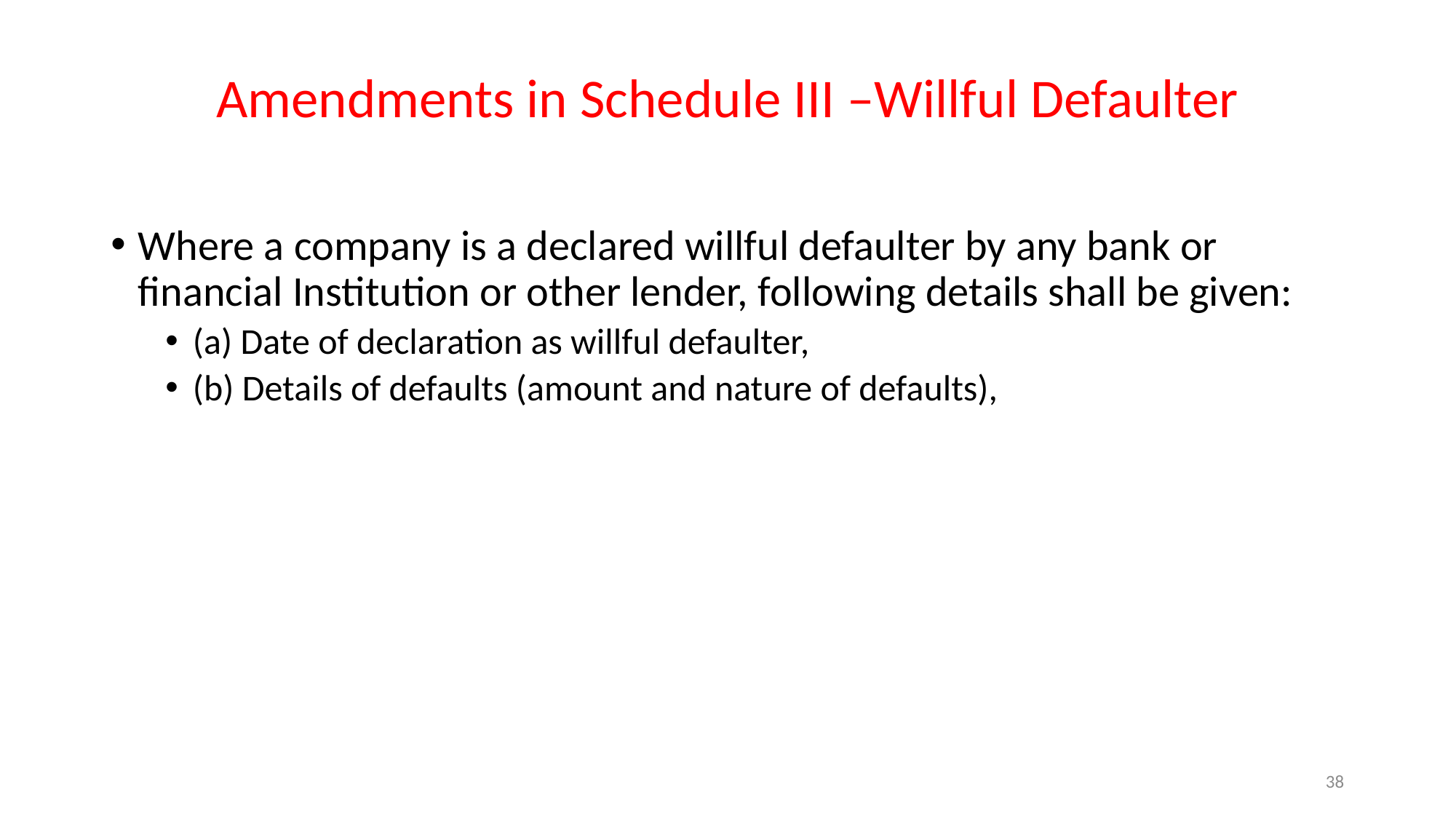

# Amendments in Schedule III –Willful Defaulter
Where a company is a declared willful defaulter by any bank or financial Institution or other lender, following details shall be given:
(a) Date of declaration as willful defaulter,
(b) Details of defaults (amount and nature of defaults),

38